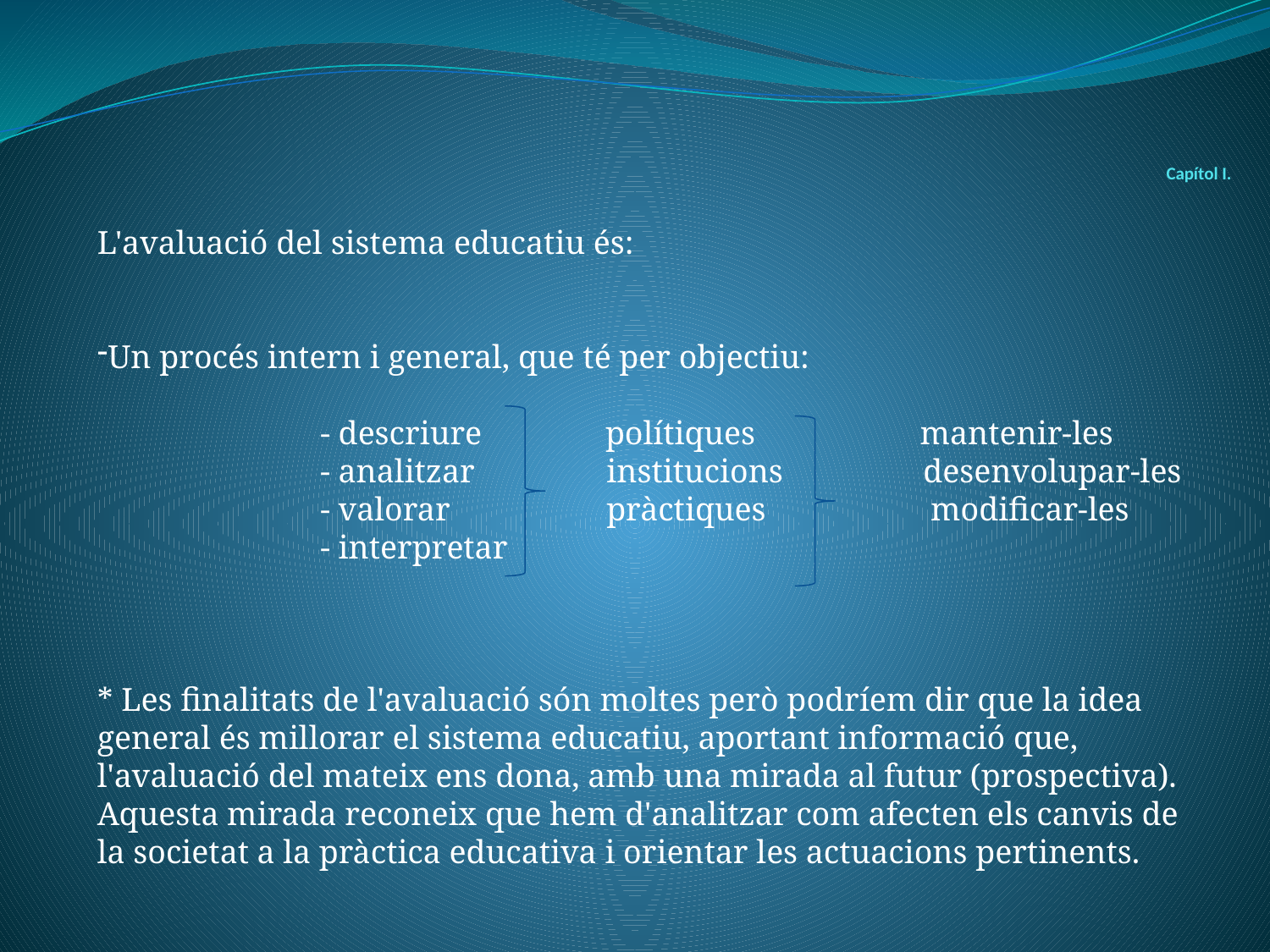

# Capítol I.
L'avaluació del sistema educatiu és:

Un procés intern i general, que té per objectiu:

                           - descriure               polítiques                    mantenir-les
                           - analitzar                institucions                 desenvolupar-les
                           - valorar                   pràctiques                    modificar-les
                           - interpretar

* Les finalitats de l'avaluació són moltes però podríem dir que la idea general és millorar el sistema educatiu, aportant informació que, l'avaluació del mateix ens dona, amb una mirada al futur (prospectiva). Aquesta mirada reconeix que hem d'analitzar com afecten els canvis de la societat a la pràctica educativa i orientar les actuacions pertinents.